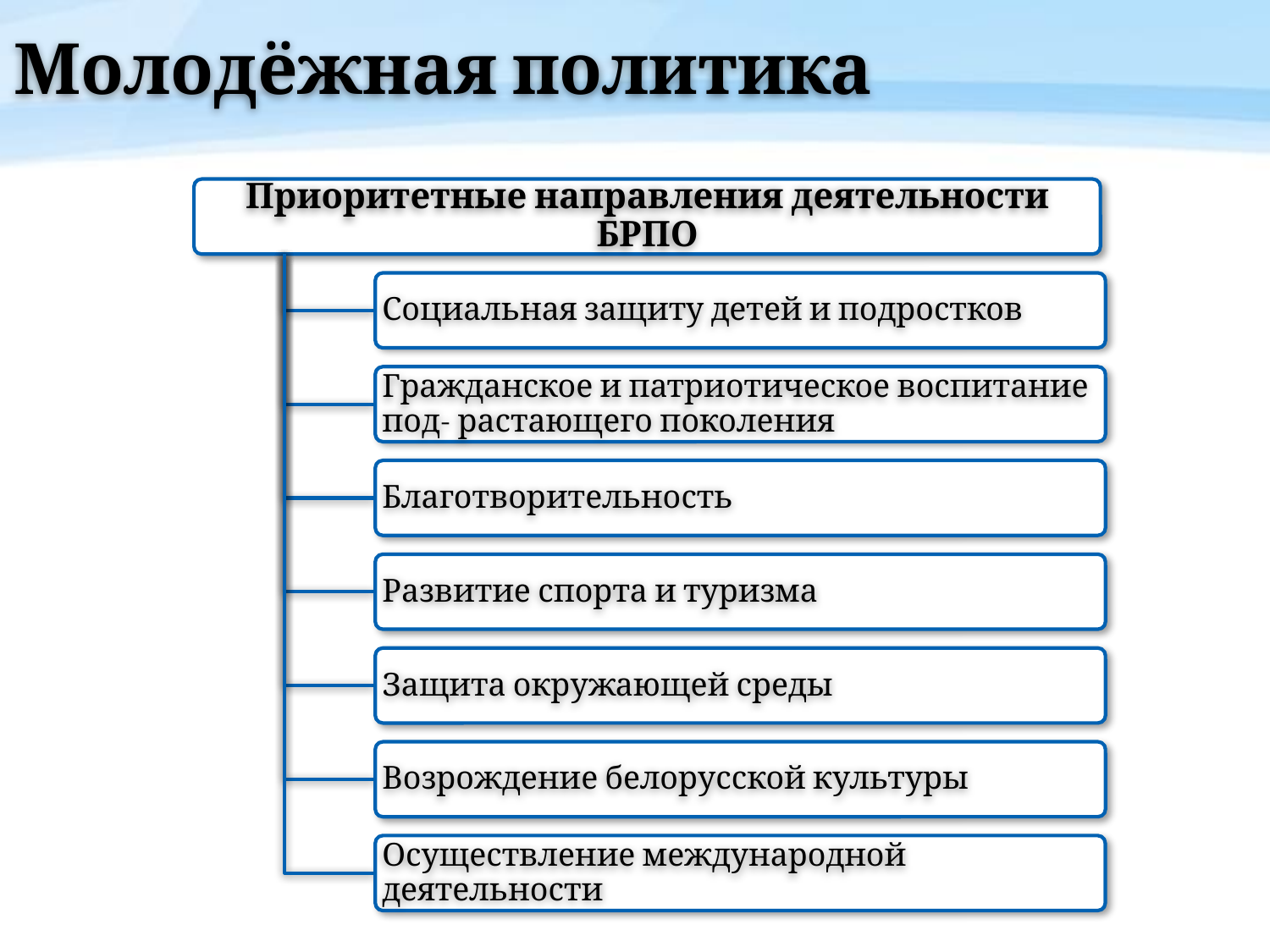

# Молодёжная политика

Приоритетные направления деятельности БРПО

Социальная защиту детей и подростков

Гражданское и патриотическое воспитание под- растающего поколения

Благотворительность

Развитие спорта и туризма

Защита окружающей среды

Возрождение белорусской культуры

Осуществление международной деятельности